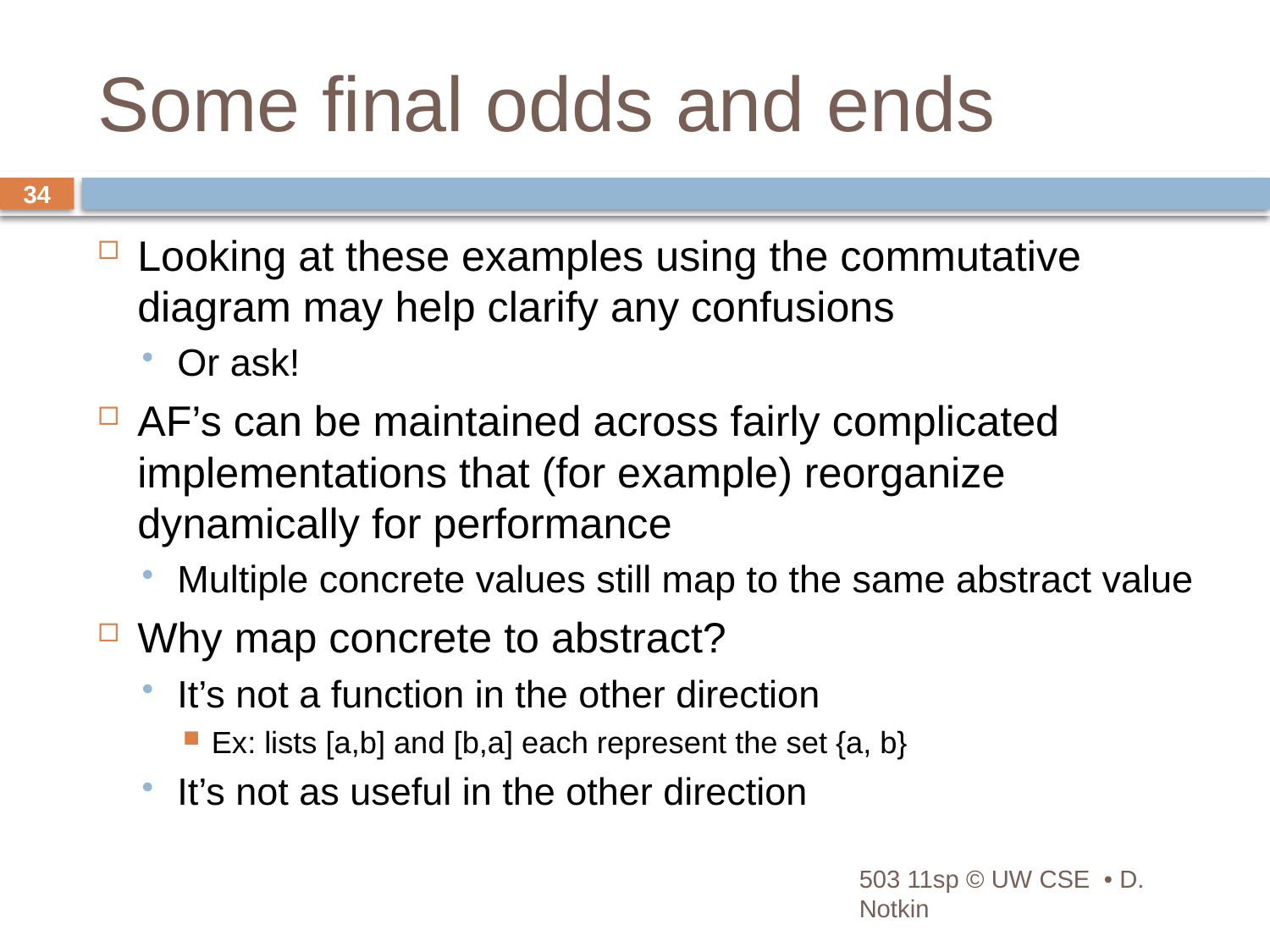

# Some final odds and ends
34
Looking at these examples using the commutative diagram may help clarify any confusions
Or ask!
AF’s can be maintained across fairly complicated implementations that (for example) reorganize dynamically for performance
Multiple concrete values still map to the same abstract value
Why map concrete to abstract?
It’s not a function in the other direction
Ex: lists [a,b] and [b,a] each represent the set {a, b}
It’s not as useful in the other direction

503 11sp © UW CSE  • D. Notkin